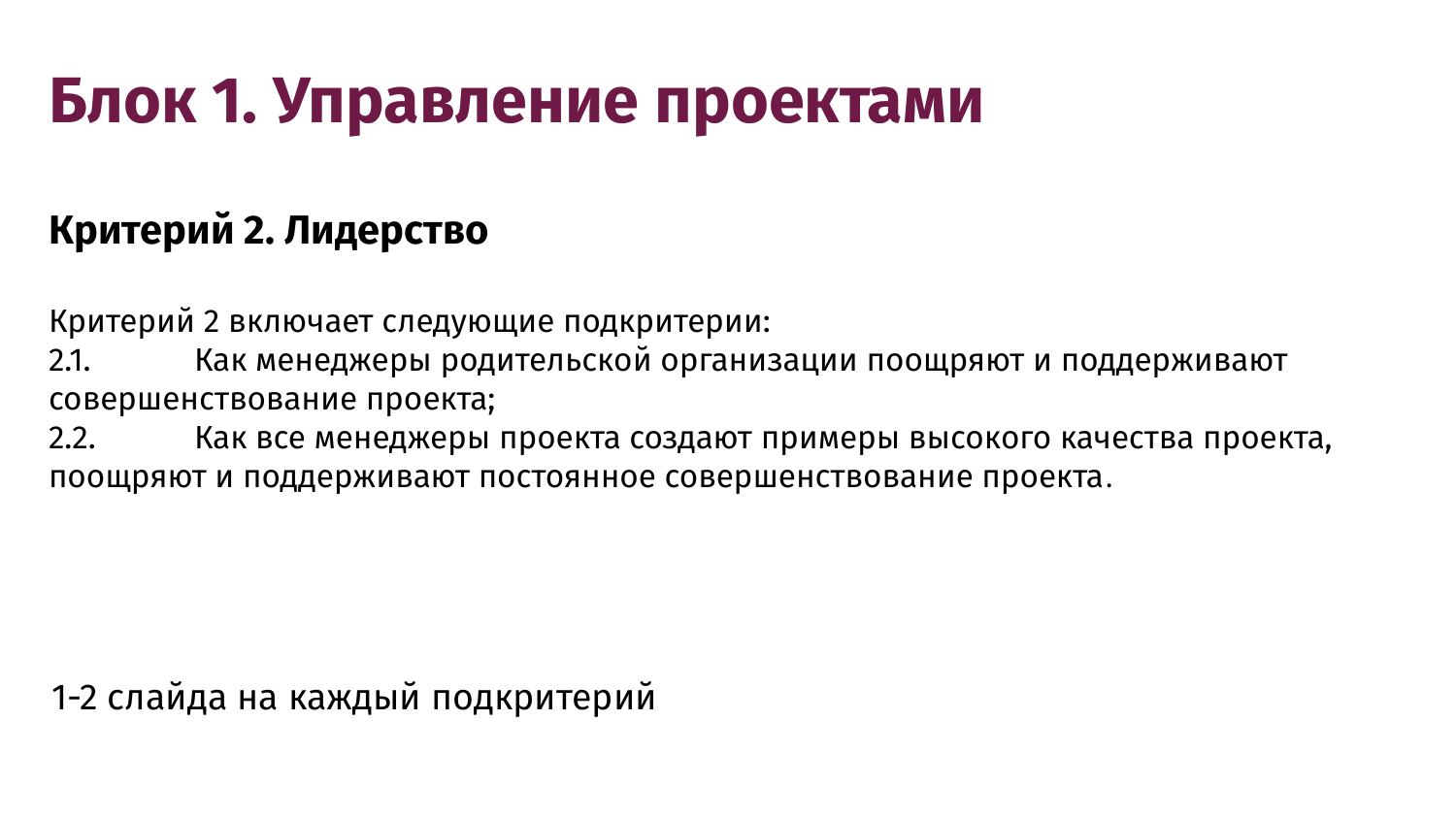

# Блок 1. Управление проектами
Критерий 2. Лидерство

Критерий 2 включает следующие подкритерии:
2.1.	Как менеджеры родительской организации поощряют и поддерживают совершенствование проекта;
2.2.	Как все менеджеры проекта создают примеры высокого качества проекта, поощряют и поддерживают постоянное совершенствование проекта.
1-2 слайда на каждый подкритерий